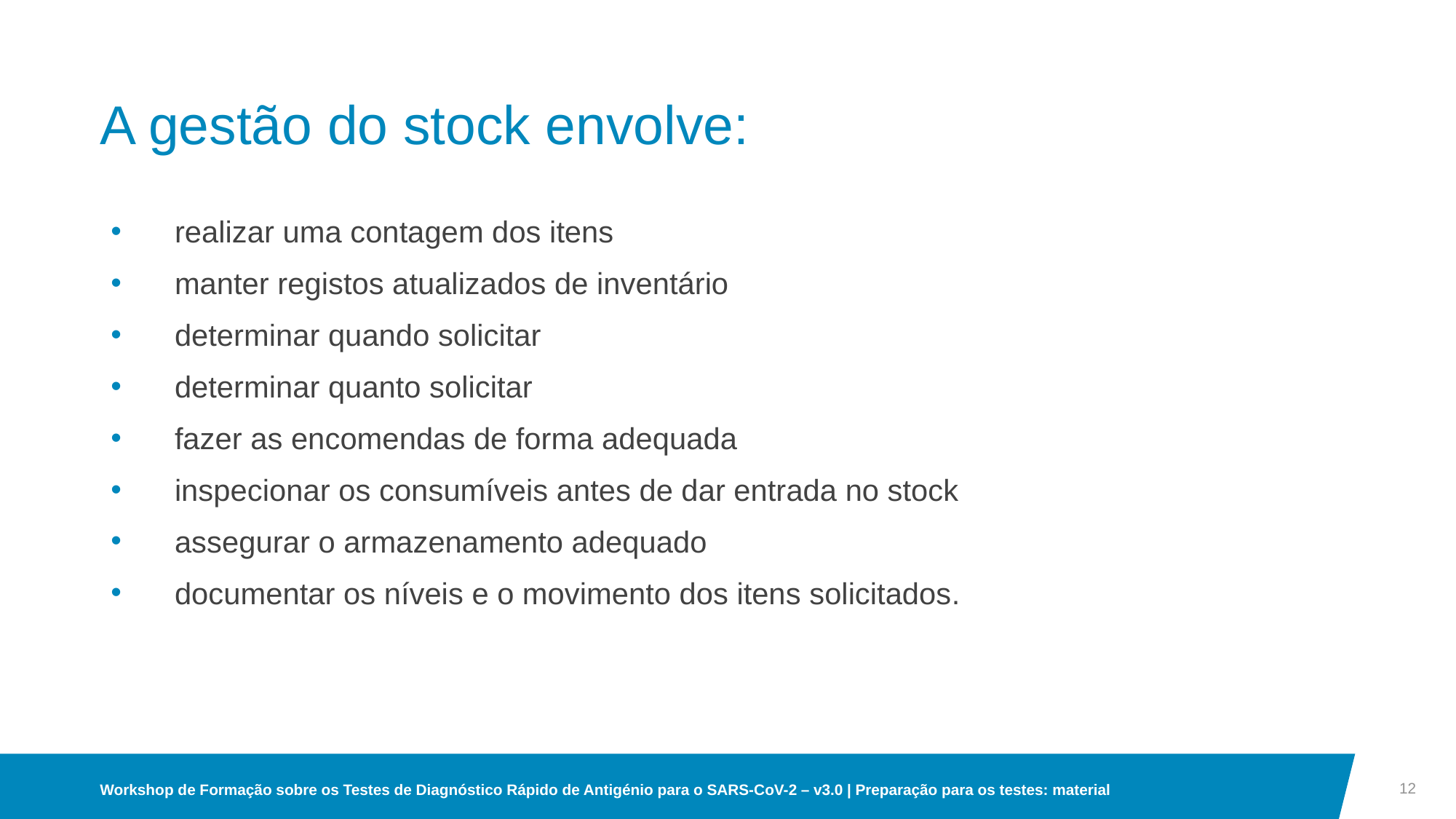

# A gestão do stock envolve:
realizar uma contagem dos itens
manter registos atualizados de inventário
determinar quando solicitar
determinar quanto solicitar
fazer as encomendas de forma adequada
inspecionar os consumíveis antes de dar entrada no stock
assegurar o armazenamento adequado
documentar os níveis e o movimento dos itens solicitados.

12
Workshop de Formação sobre os Testes de Diagnóstico Rápido de Antigénio para o SARS-CoV-2 – v3.0 | Preparação para os testes: material